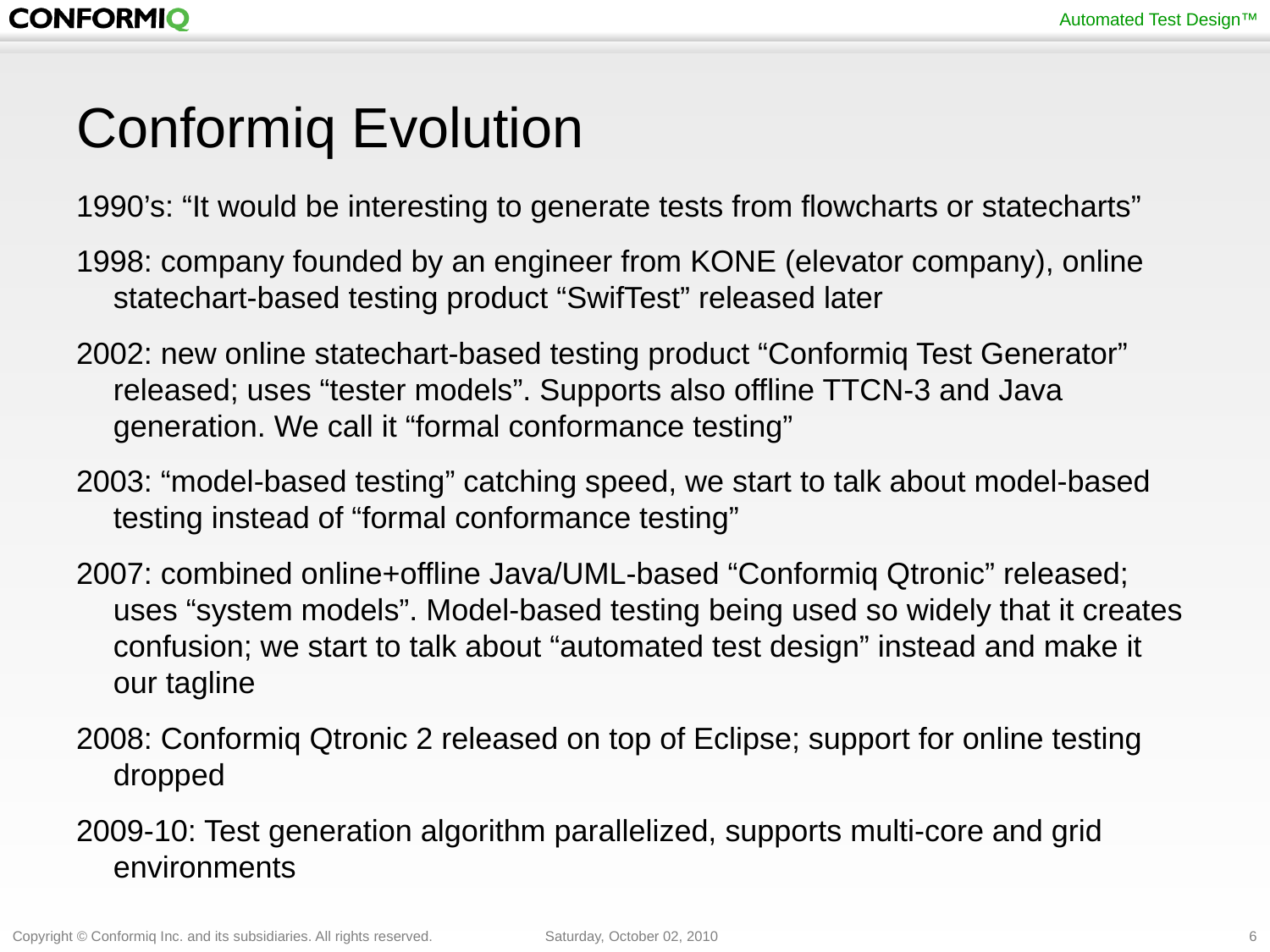

# Conformiq Evolution
1990’s: “It would be interesting to generate tests from flowcharts or statecharts”
1998: company founded by an engineer from KONE (elevator company), online statechart-based testing product “SwifTest” released later
2002: new online statechart-based testing product “Conformiq Test Generator” released; uses “tester models”. Supports also offline TTCN-3 and Java generation. We call it “formal conformance testing”
2003: “model-based testing” catching speed, we start to talk about model-based testing instead of “formal conformance testing”
2007: combined online+offline Java/UML-based “Conformiq Qtronic” released; uses “system models”. Model-based testing being used so widely that it creates confusion; we start to talk about “automated test design” instead and make it our tagline
2008: Conformiq Qtronic 2 released on top of Eclipse; support for online testing dropped
2009-10: Test generation algorithm parallelized, supports multi-core and grid environments